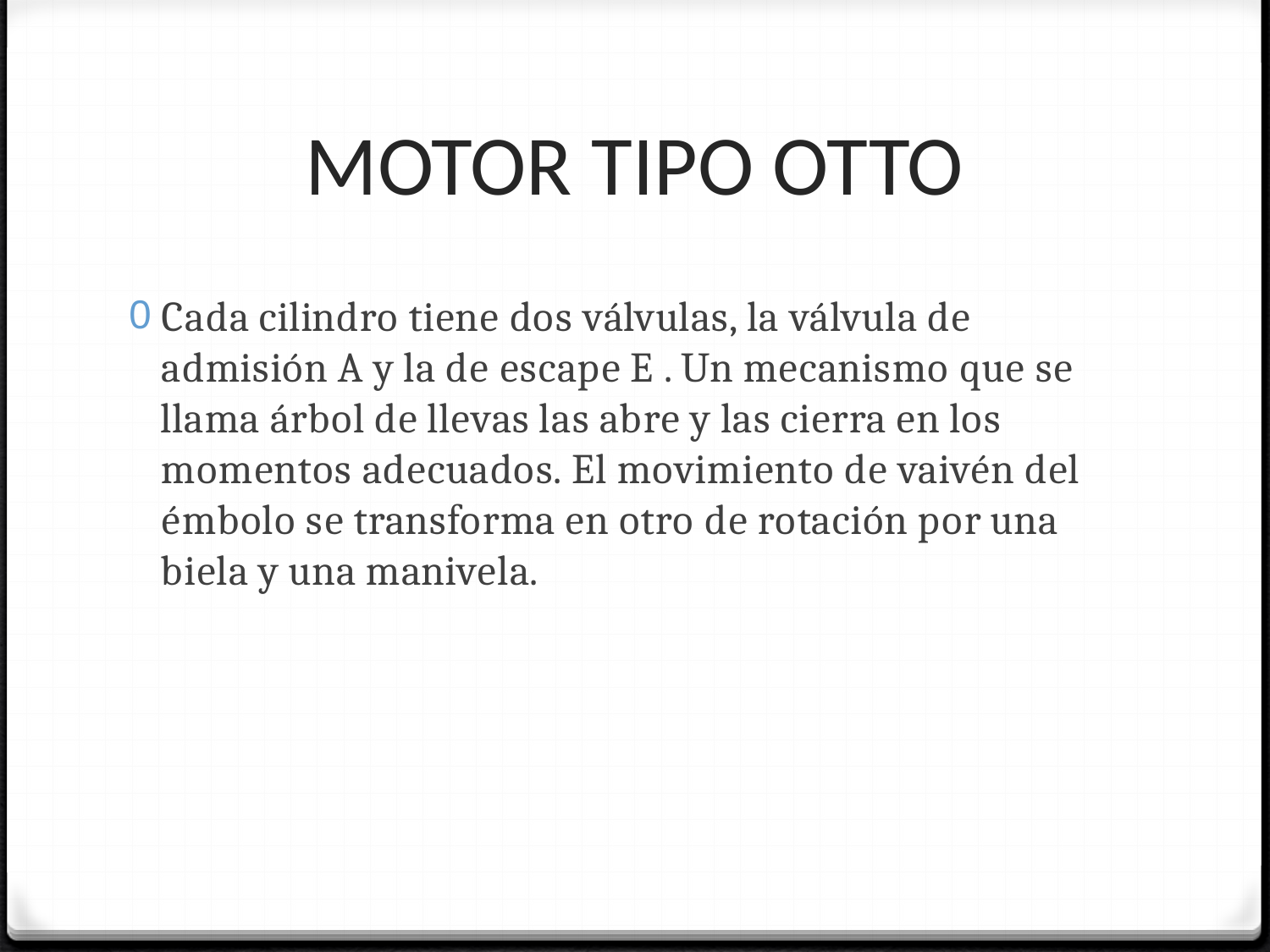

# MOTOR TIPO OTTO
Cada cilindro tiene dos válvulas, la válvula de admisión A y la de escape E . Un mecanismo que se llama árbol de llevas las abre y las cierra en los momentos adecuados. El movimiento de vaivén del émbolo se transforma en otro de rotación por una biela y una manivela.